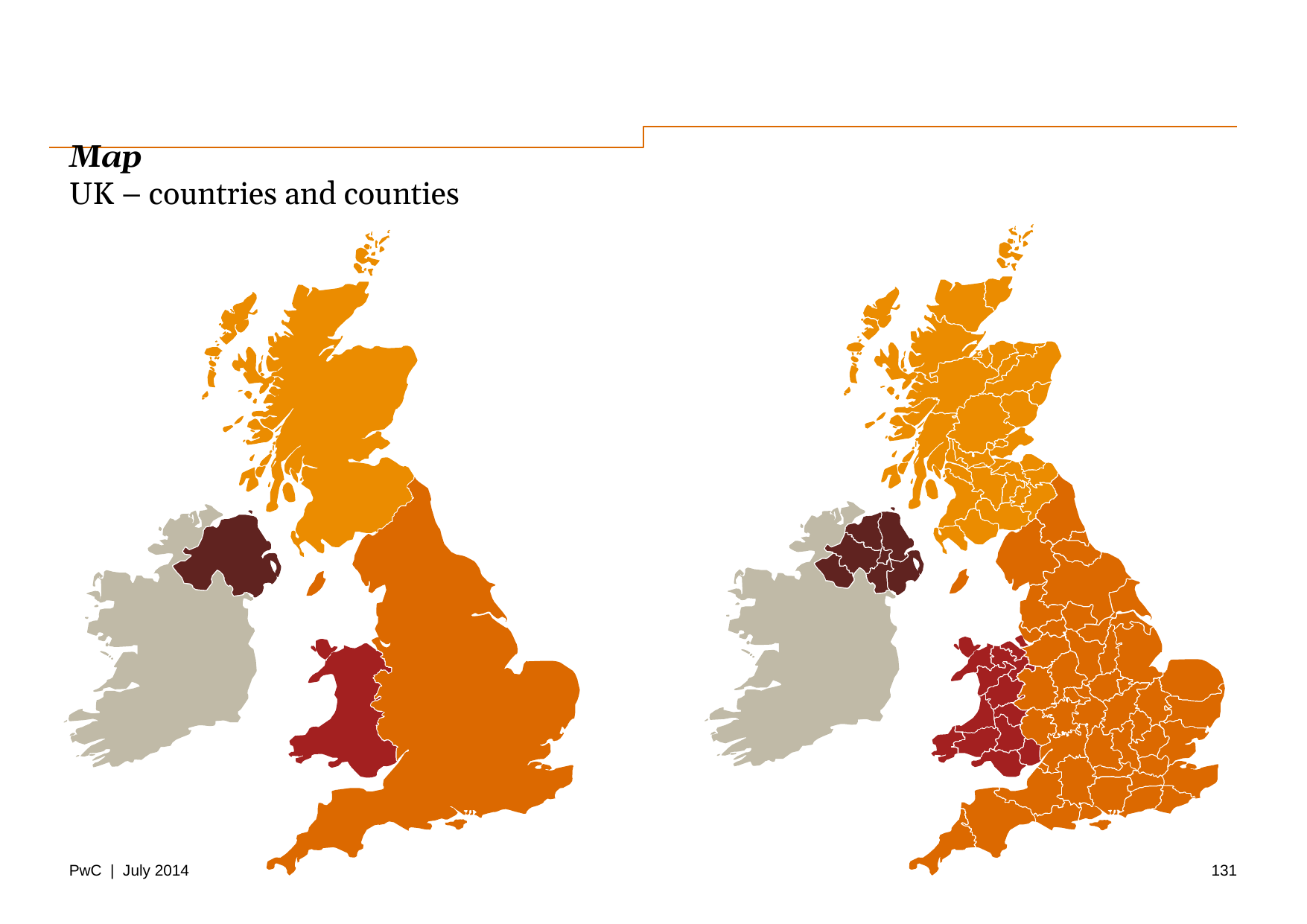

# Map UK – countries and counties

131